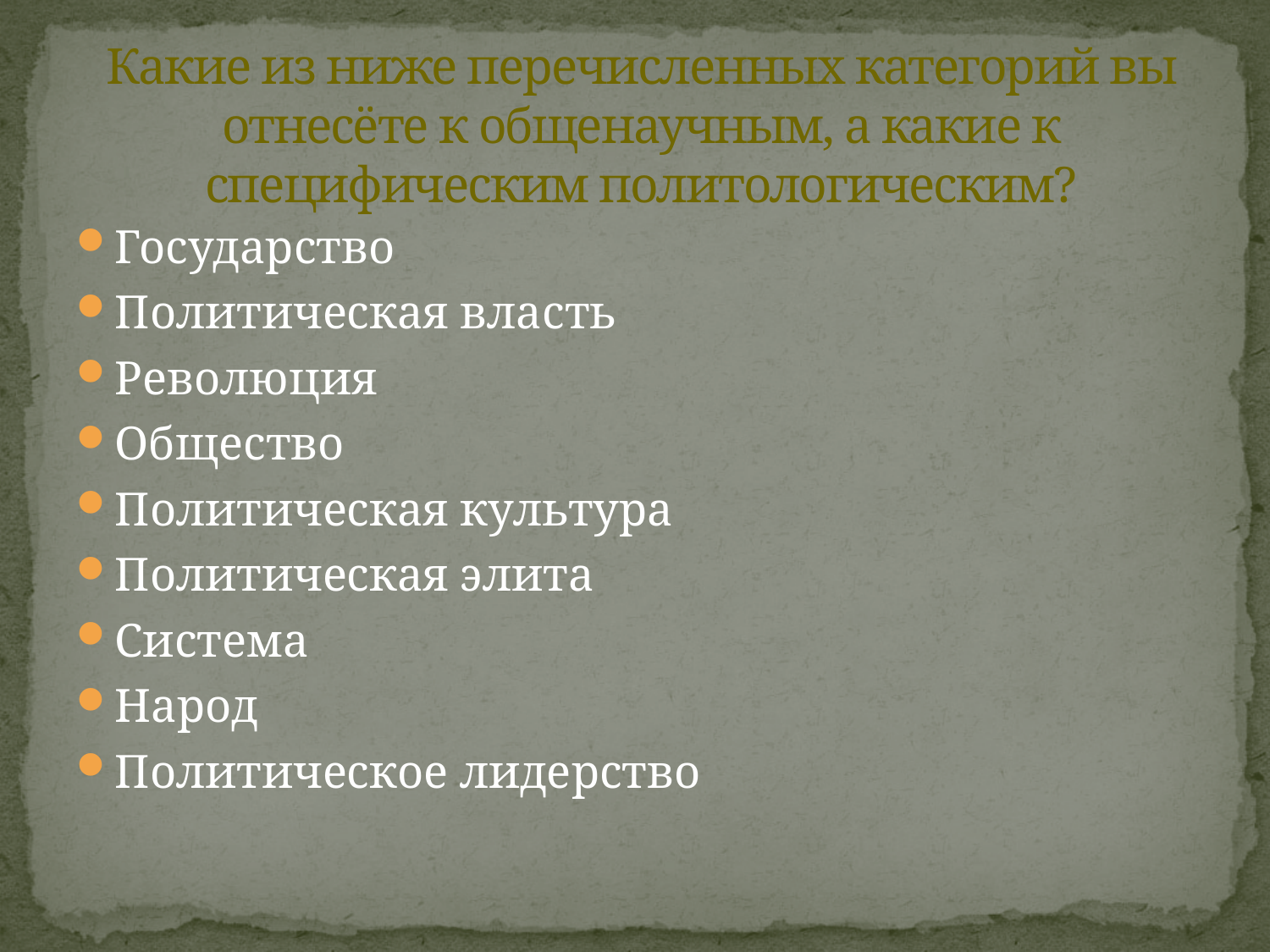

# Какие из ниже перечисленных категорий вы отнесёте к общенаучным, а какие к специфическим политологическим?
Государство
Политическая власть
Революция
Общество
Политическая культура
Политическая элита
Система
Народ
Политическое лидерство